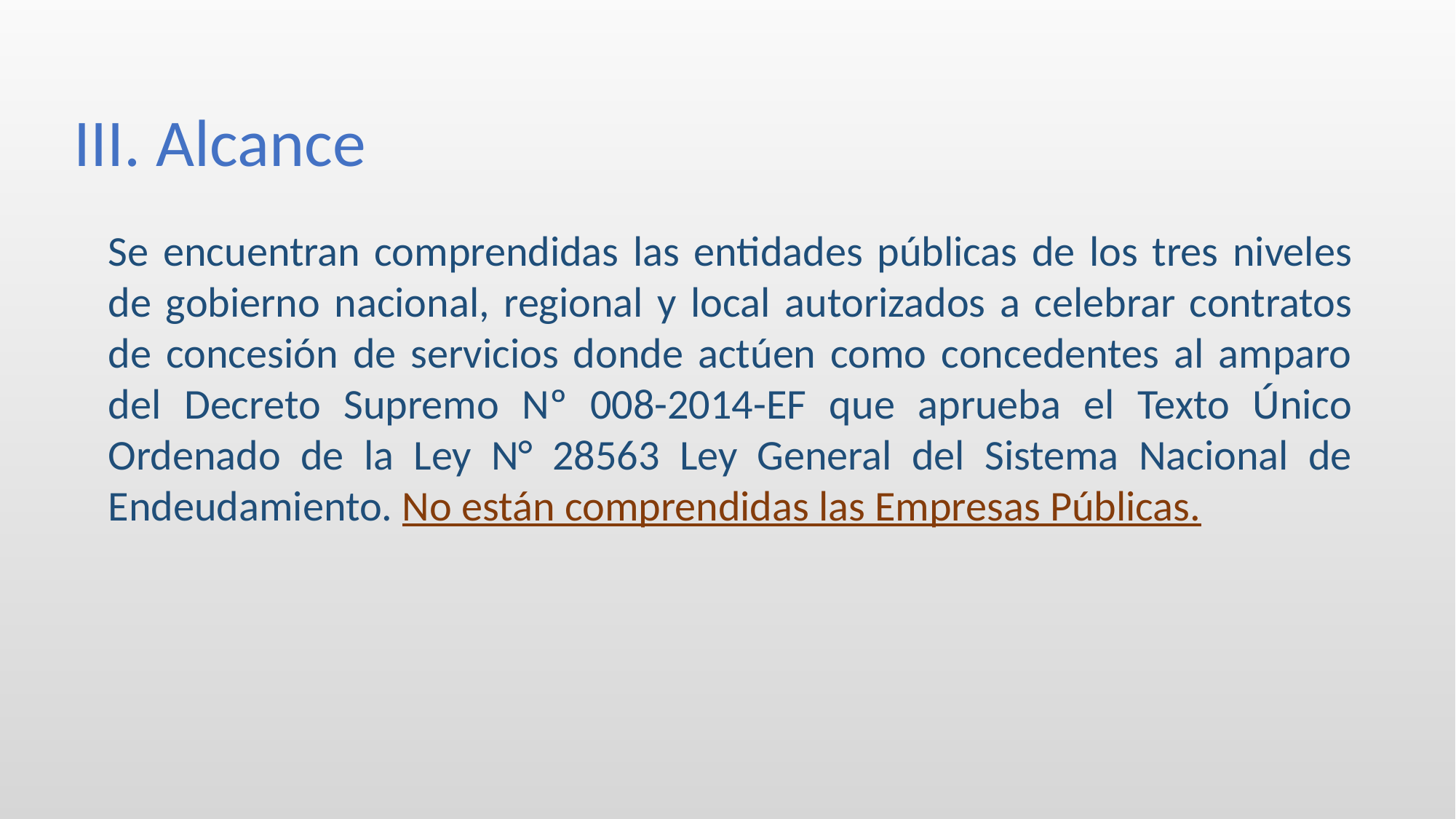

III. Alcance
Se encuentran comprendidas las entidades públicas de los tres niveles de gobierno nacional, regional y local autorizados a celebrar contratos de concesión de servicios donde actúen como concedentes al amparo del Decreto Supremo Nº 008-2014-EF que aprueba el Texto Único Ordenado de la Ley N° 28563 Ley General del Sistema Nacional de Endeudamiento. No están comprendidas las Empresas Públicas.